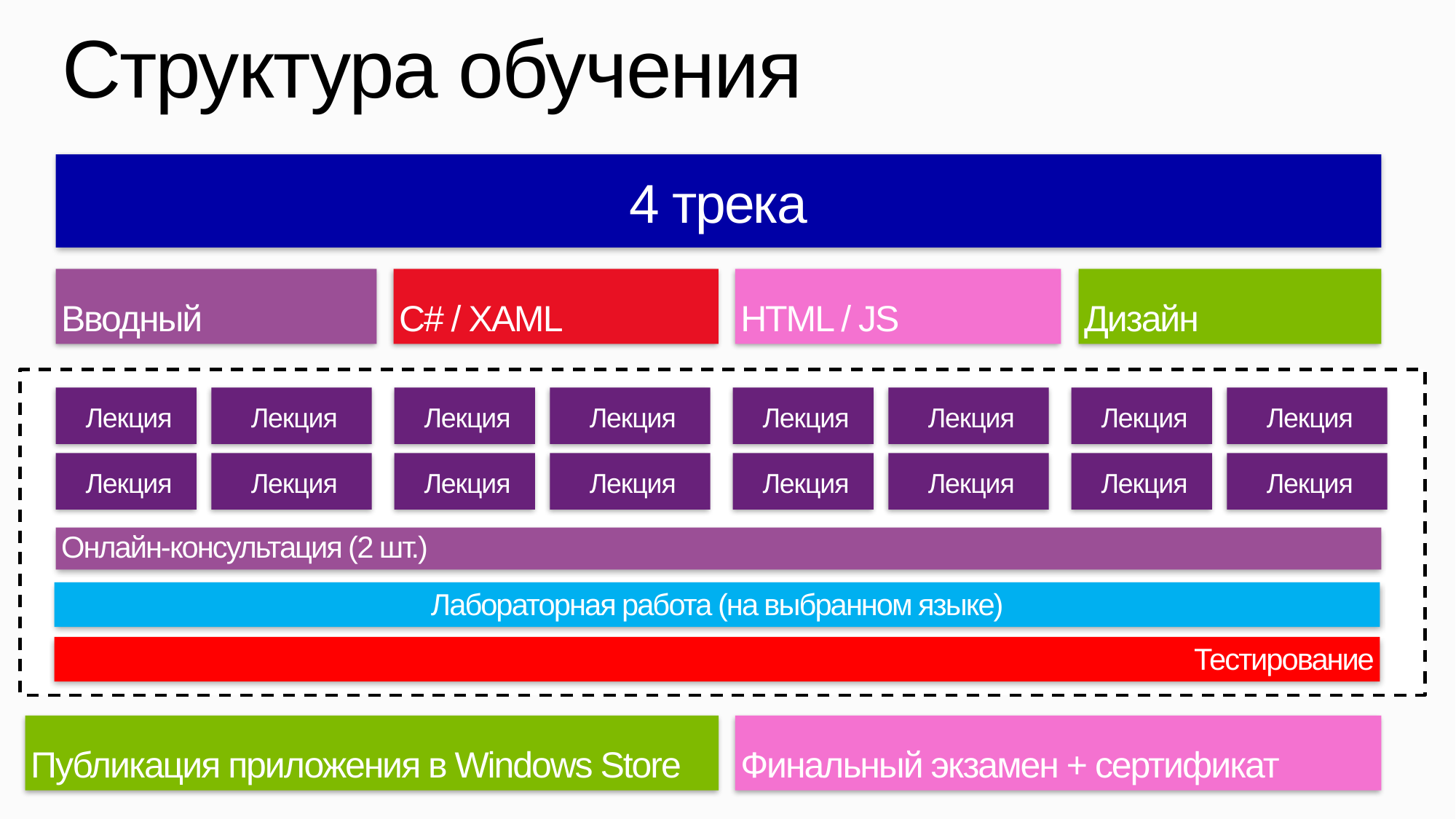

# Структура обучения
4 трека
Вводный
C# / XAML
HTML / JS
Дизайн

Лекция
Лекция
Лекция
Лекция
Лекция
Лекция
Лекция
Лекция
Лекция
Лекция
Лекция
Лекция
Лекция
Лекция
Лекция
Лекция
Онлайн-консультация (2 шт.)
Лабораторная работа (на выбранном языке)
Тестирование
Публикация приложения в Windows Store
Финальный экзамен + сертификат